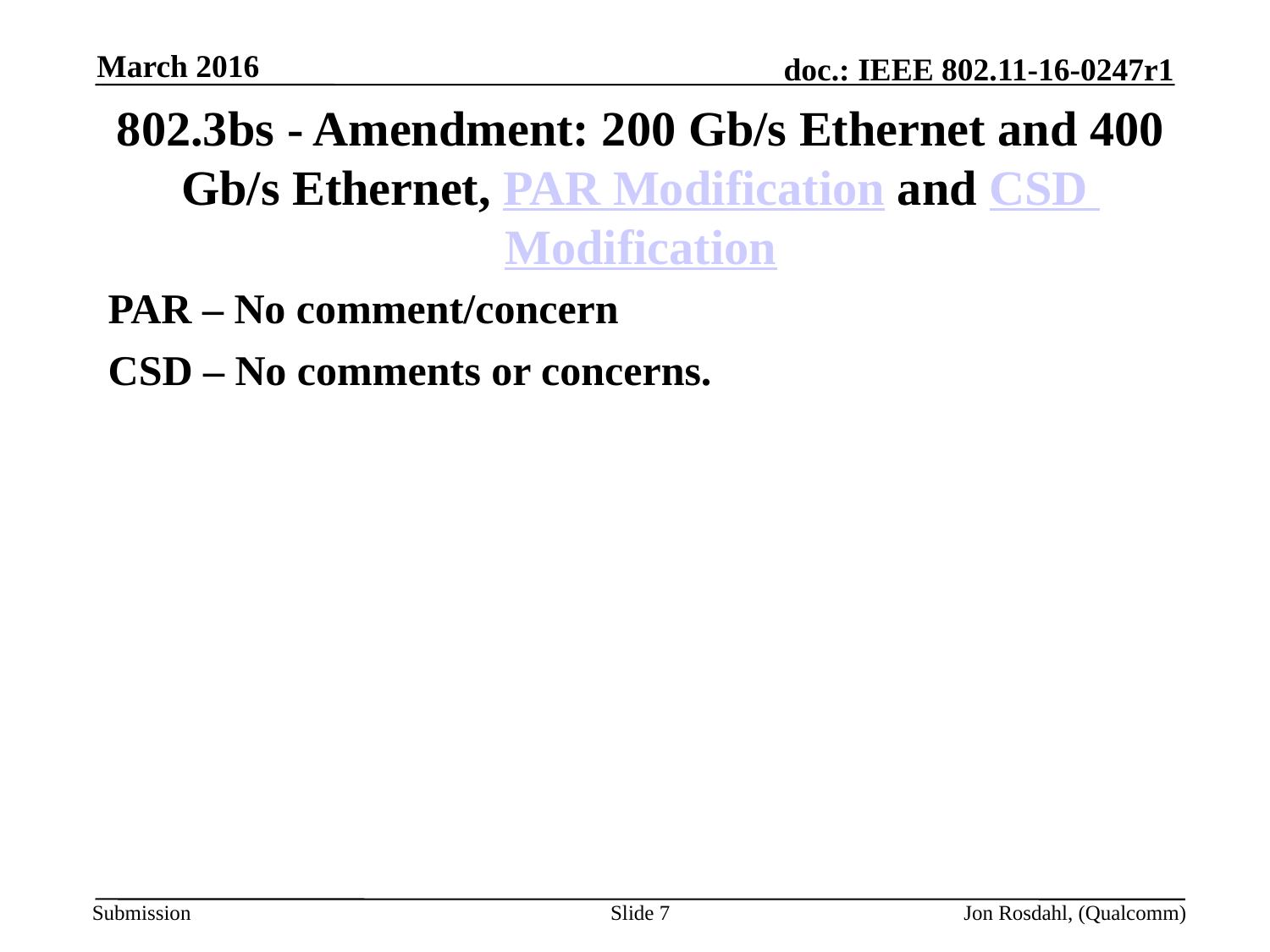

March 2016
# 802.3bs - Amendment: 200 Gb/s Ethernet and 400 Gb/s Ethernet, PAR Modification and CSD Modification
PAR – No comment/concern
CSD – No comments or concerns.
Slide 7
Jon Rosdahl, (Qualcomm)